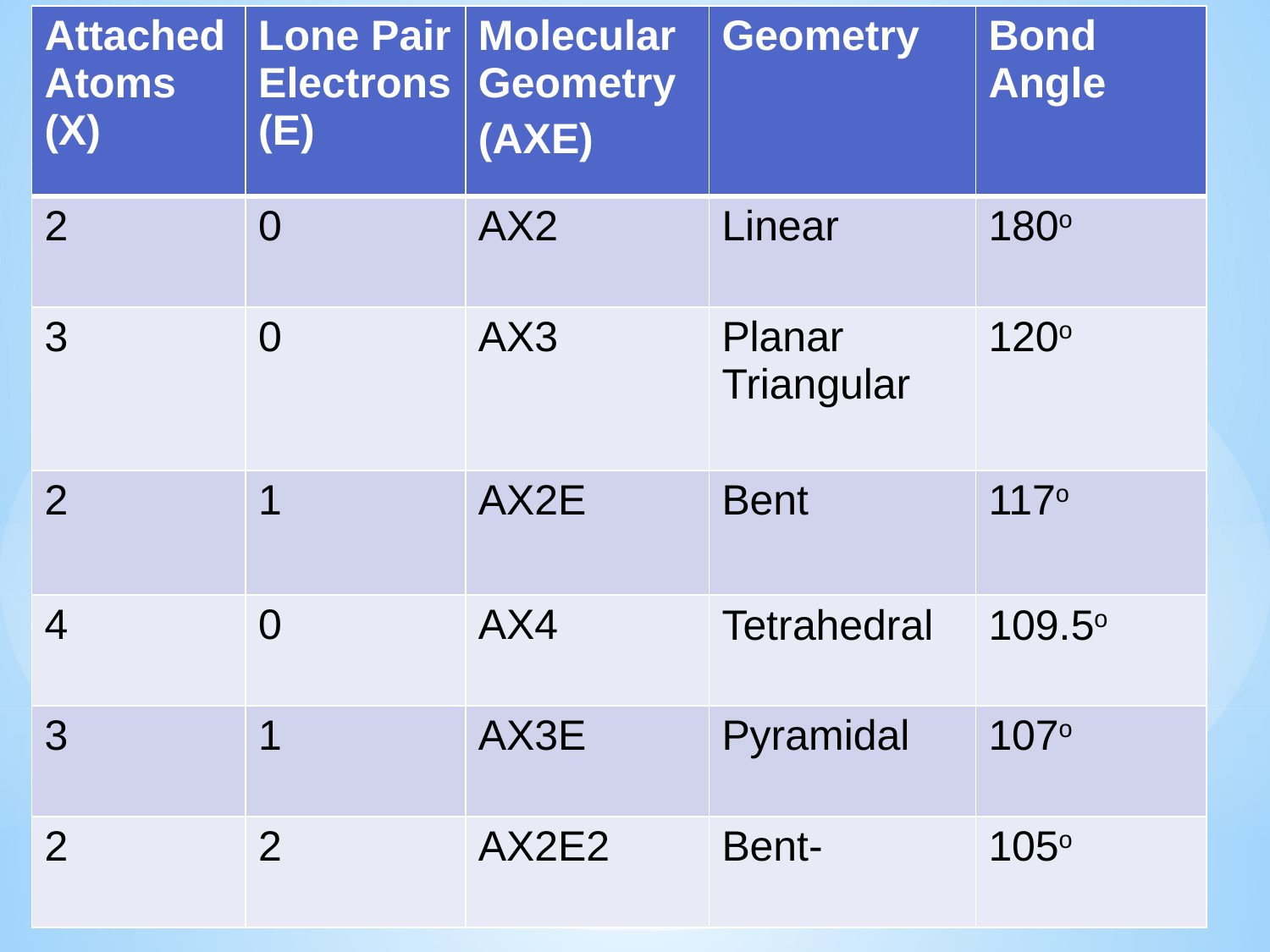

| Attached Atoms (X) | Lone Pair Electrons (E) | Molecular Geometry (AXE) | Geometry | Bond Angle |
| --- | --- | --- | --- | --- |
| 2 | 0 | AX2 | Linear | 180o |
| 3 | 0 | AX3 | Planar Triangular | 120o |
| 2 | 1 | AX2E | Bent | 117o |
| 4 | 0 | AX4 | Tetrahedral | 109.5o |
| 3 | 1 | AX3E | Pyramidal | 107o |
| 2 | 2 | AX2E2 | Bent- | 105o |
#
68